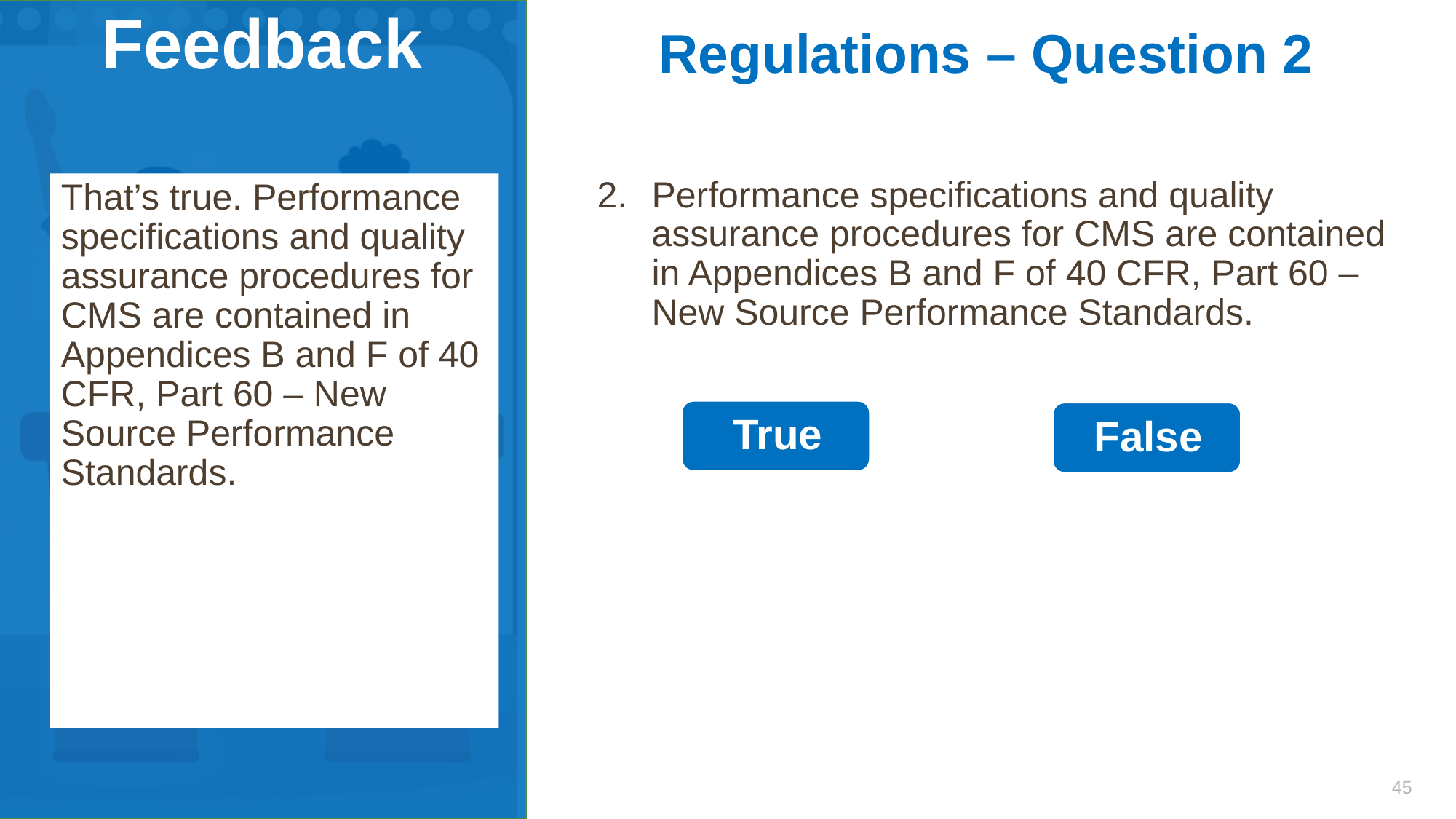

Regulations – Question 2
Performance specifications and quality assurance procedures for CMS are contained in Appendices B and F of 40 CFR, Part 60 – New Source Performance Standards.
That’s true. Performance specifications and quality assurance procedures for CMS are contained in Appendices B and F of 40 CFR, Part 60 – New Source Performance Standards.

True
False
45